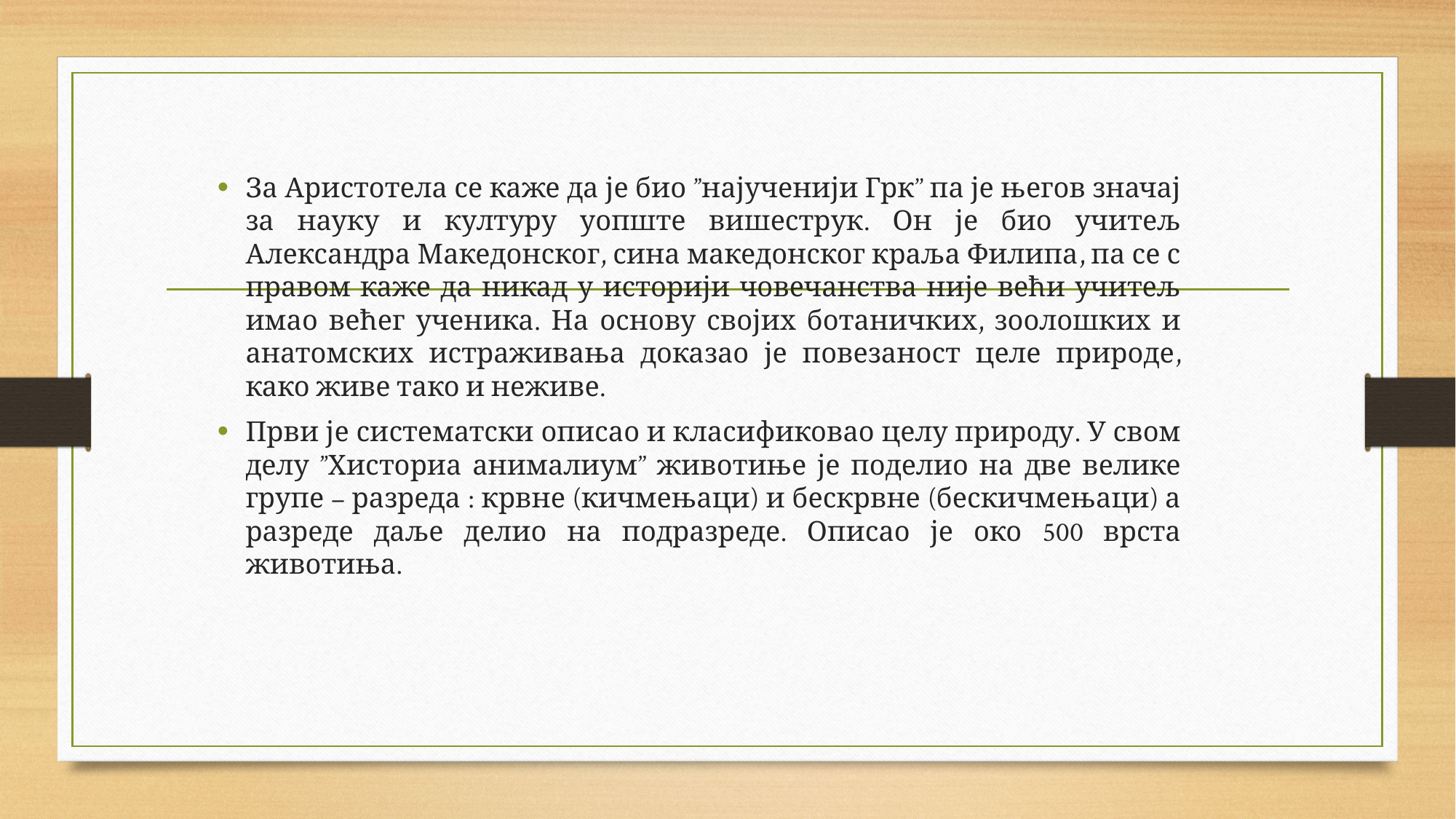

За Аристотела се каже да је био ”најученији Грк’’ па је његов значај за науку и културу уопште вишеструк. Он је био учитељ Александра Македонског, сина македонског краља Филипа, па се с правом каже да никад у историји човечанства није већи учитељ имао већег ученика. На основу својих ботаничких, зоолошких и анатомских истраживања доказао је повезаност целе природе, како живе тако и неживе.
Први је систематски описао и класификовао целу природу. У свом делу ”Хисториа анималиум’’ животиње је поделио на две велике групе – разреда : крвне (кичмењаци) и бескрвне (бескичмењаци) а разреде даље делио на подразреде. Описао је око 500 врста животиња.